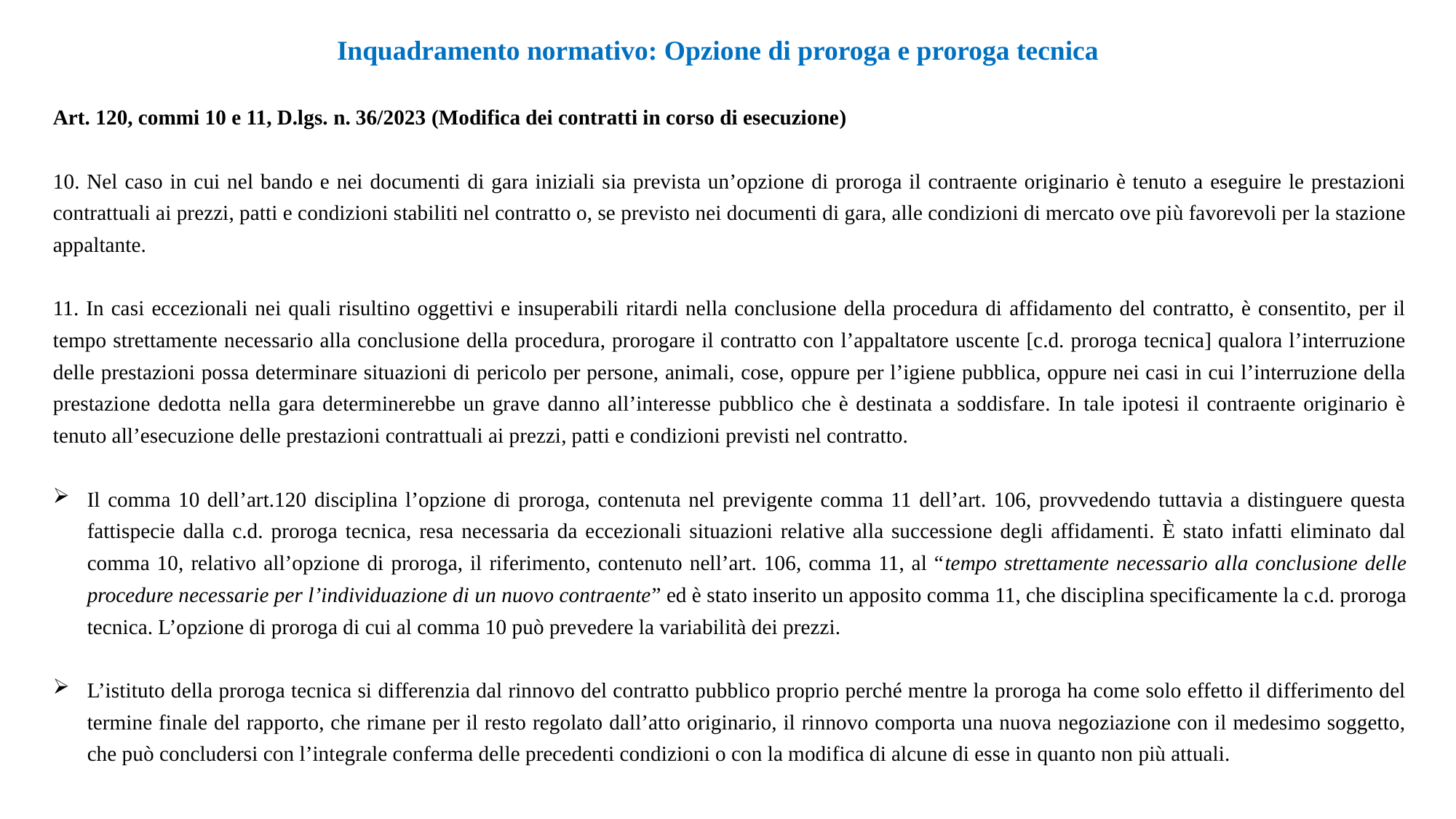

Inquadramento normativo: Opzione di proroga e proroga tecnica

Art. 120, commi 10 e 11, D.lgs. n. 36/2023 (Modifica dei contratti in corso di esecuzione)

10. Nel caso in cui nel bando e nei documenti di gara iniziali sia prevista un’opzione di proroga il contraente originario è tenuto a eseguire le prestazioni contrattuali ai prezzi, patti e condizioni stabiliti nel contratto o, se previsto nei documenti di gara, alle condizioni di mercato ove più favorevoli per la stazione appaltante.

11. In casi eccezionali nei quali risultino oggettivi e insuperabili ritardi nella conclusione della procedura di affidamento del contratto, è consentito, per il tempo strettamente necessario alla conclusione della procedura, prorogare il contratto con l’appaltatore uscente [c.d. proroga tecnica] qualora l’interruzione delle prestazioni possa determinare situazioni di pericolo per persone, animali, cose, oppure per l’igiene pubblica, oppure nei casi in cui l’interruzione della prestazione dedotta nella gara determinerebbe un grave danno all’interesse pubblico che è destinata a soddisfare. In tale ipotesi il contraente originario è tenuto all’esecuzione delle prestazioni contrattuali ai prezzi, patti e condizioni previsti nel contratto.

Il comma 10 dell’art.120 disciplina l’opzione di proroga, contenuta nel previgente comma 11 dell’art. 106, provvedendo tuttavia a distinguere questa fattispecie dalla c.d. proroga tecnica, resa necessaria da eccezionali situazioni relative alla successione degli affidamenti. È stato infatti eliminato dal comma 10, relativo all’opzione di proroga, il riferimento, contenuto nell’art. 106, comma 11, al “tempo strettamente necessario alla conclusione delle procedure necessarie per l’individuazione di un nuovo contraente” ed è stato inserito un apposito comma 11, che disciplina specificamente la c.d. proroga tecnica. L’opzione di proroga di cui al comma 10 può prevedere la variabilità dei prezzi.

L’istituto della proroga tecnica si differenzia dal rinnovo del contratto pubblico proprio perché mentre la proroga ha come solo effetto il differimento del termine finale del rapporto, che rimane per il resto regolato dall’atto originario, il rinnovo comporta una nuova negoziazione con il medesimo soggetto, che può concludersi con l’integrale conferma delle precedenti condizioni o con la modifica di alcune di esse in quanto non più attuali.